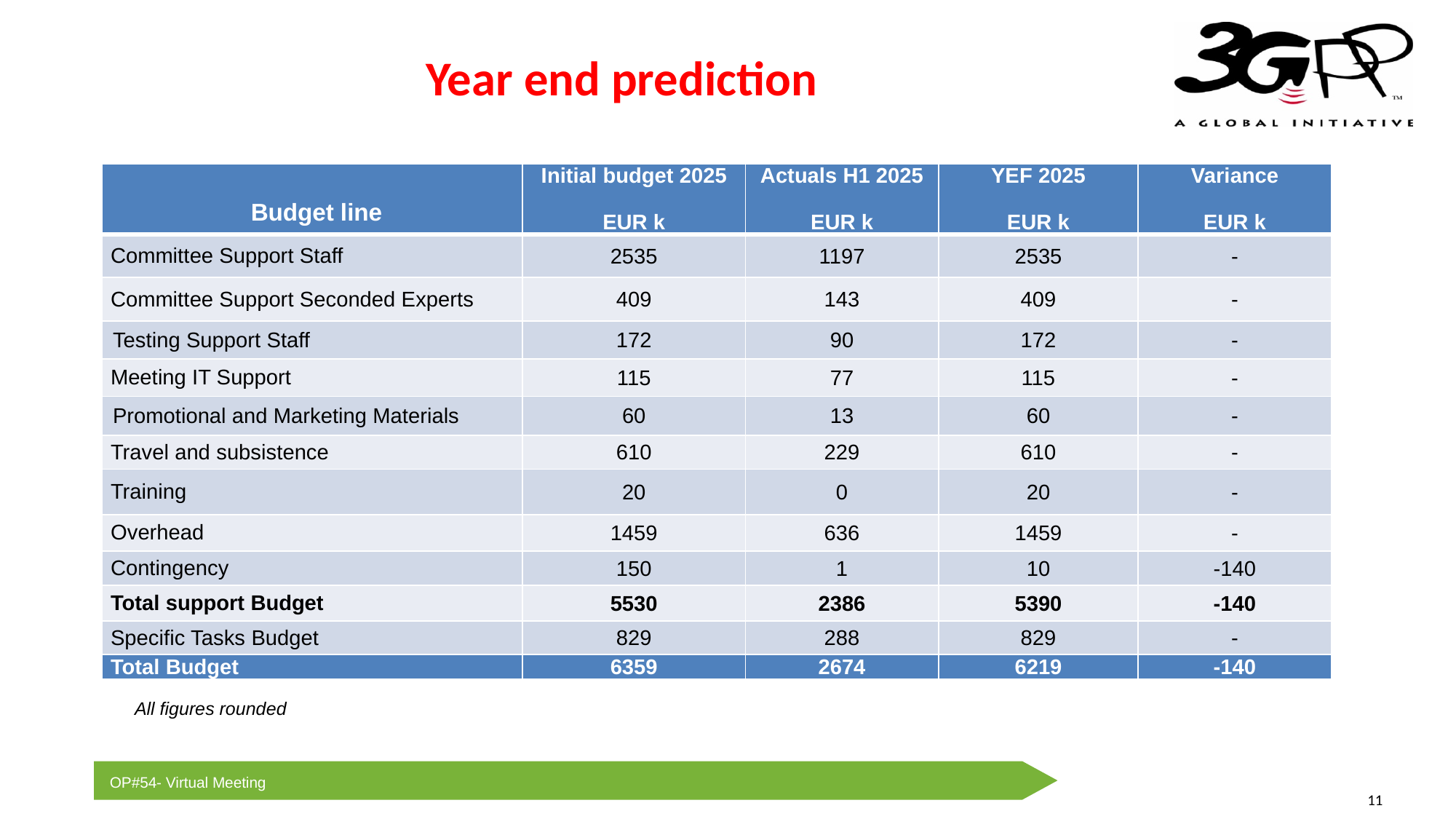

# Year end prediction
| Budget line | Initial budget 2025 EUR k | Actuals H1 2025 EUR k | YEF 2025 EUR k | Variance EUR k |
| --- | --- | --- | --- | --- |
| Committee Support Staff | 2535 | 1197 | 2535 | - |
| Committee Support Seconded Experts | 409 | 143 | 409 | - |
| Testing Support Staff | 172 | 90 | 172 | - |
| Meeting IT Support | 115 | 77 | 115 | - |
| Promotional and Marketing Materials | 60 | 13 | 60 | - |
| Travel and subsistence | 610 | 229 | 610 | - |
| Training | 20 | 0 | 20 | - |
| Overhead | 1459 | 636 | 1459 | - |
| Contingency | 150 | 1 | 10 | -140 |
| Total support Budget | 5530 | 2386 | 5390 | -140 |
| Specific Tasks Budget | 829 | 288 | 829 | - |
| Total Budget | 6359 | 2674 | 6219 | -140 |
All figures rounded